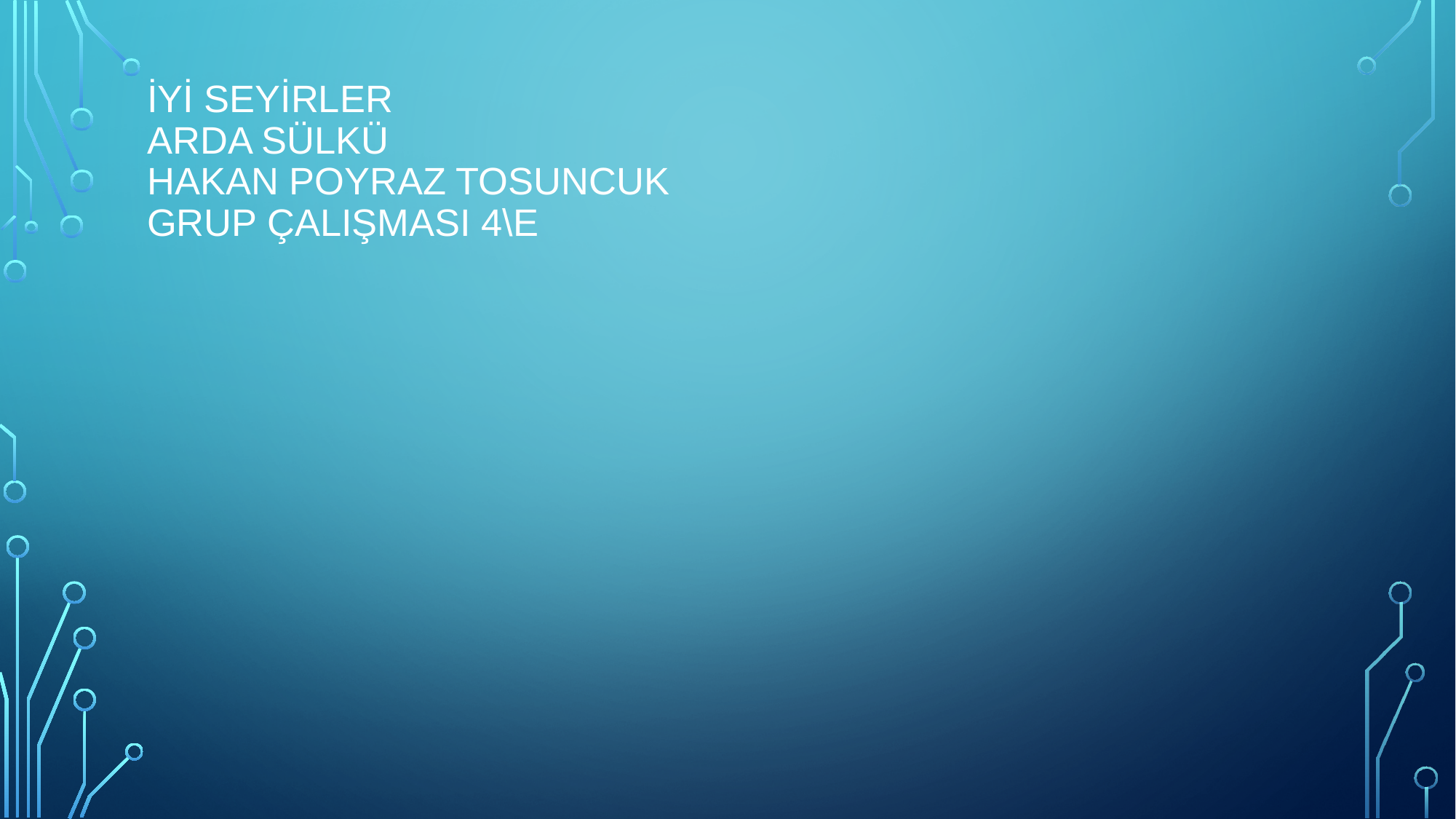

# İYİ SEYİRLER ARDA SÜLKÜ HAKAN POYRAZ TOSUNCUK GRUP ÇALIŞMASI 4\E